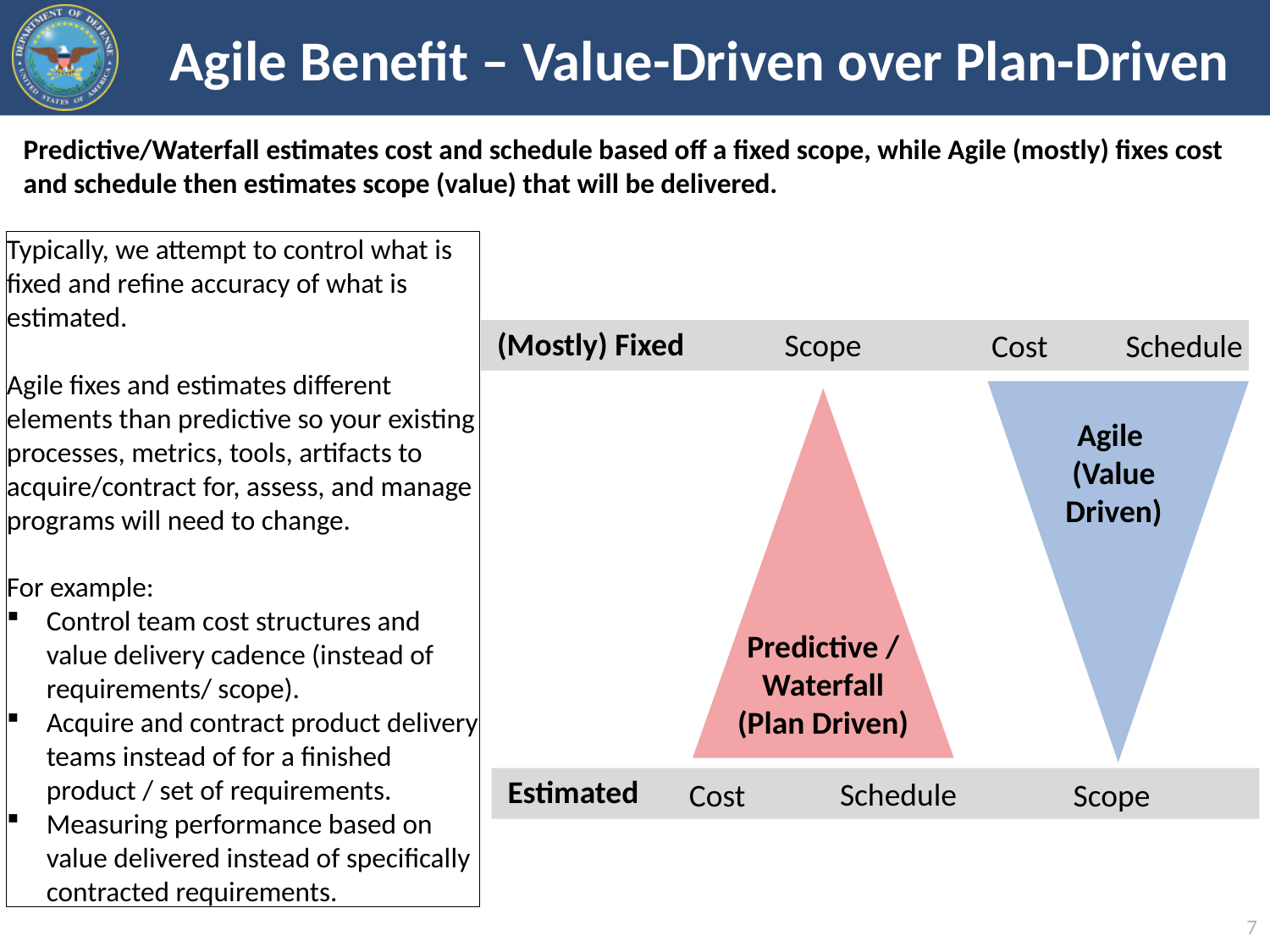

# Agile Benefit – Value-Driven over Plan-Driven
Predictive/Waterfall estimates cost and schedule based off a fixed scope, while Agile (mostly) fixes cost and schedule then estimates scope (value) that will be delivered.
Typically, we attempt to control what is fixed and refine accuracy of what is estimated.

Agile fixes and estimates different elements than predictive so your existing processes, metrics, tools, artifacts to acquire/contract for, assess, and manage programs will need to change.

For example:
Control team cost structures and value delivery cadence (instead of requirements/ scope).
Acquire and contract product delivery teams instead of for a finished product / set of requirements.
Measuring performance based on value delivered instead of specifically contracted requirements.
(Mostly) Fixed
Scope
Schedule
Cost

Agile
(Value Driven)
Predictive / Waterfall
(Plan Driven)
Estimated
Schedule
Cost
Scope
7